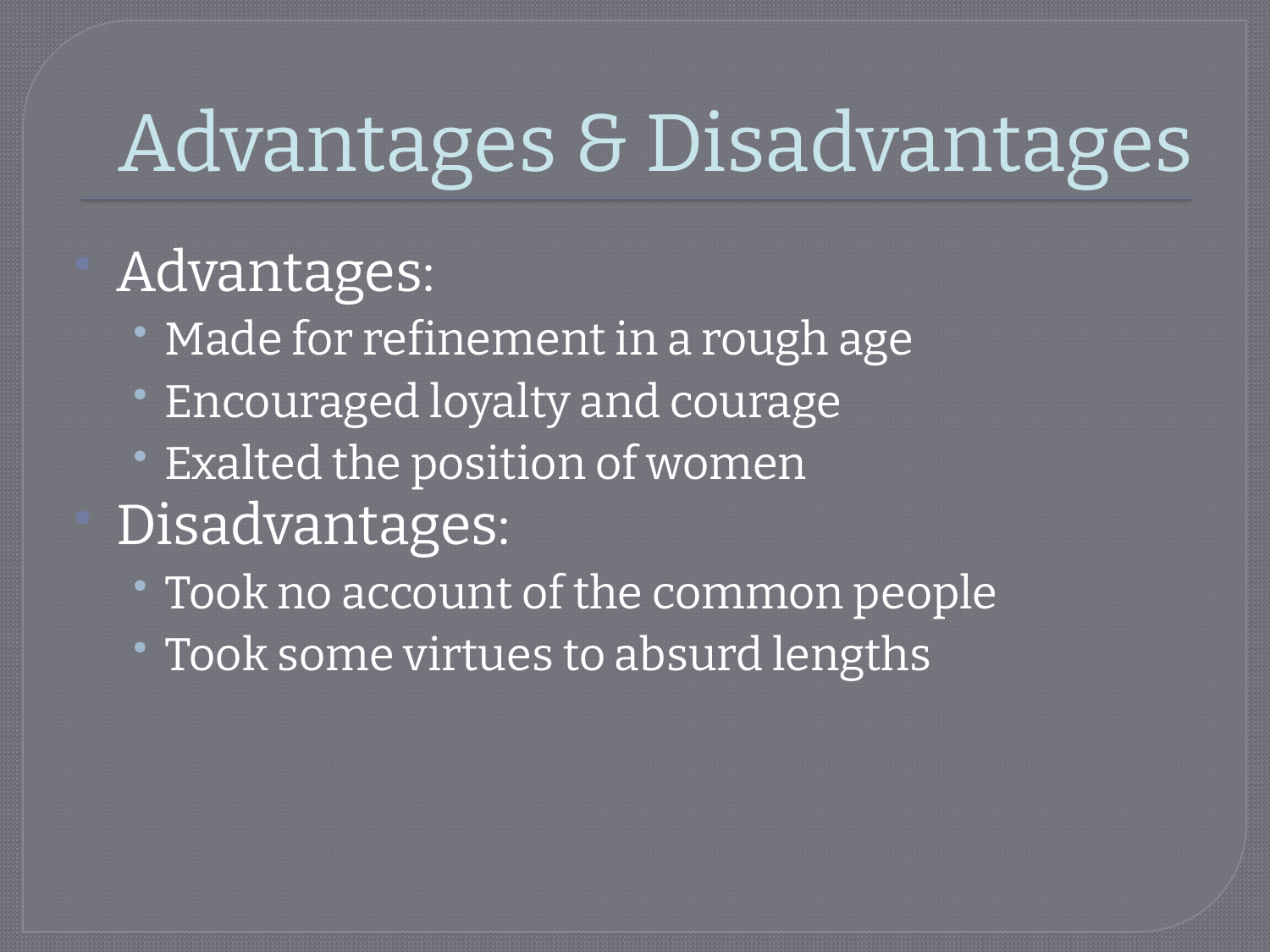

# Advantages & Disadvantages
Advantages:
Made for refinement in a rough age
Encouraged loyalty and courage
Exalted the position of women
Disadvantages:
Took no account of the common people
Took some virtues to absurd lengths